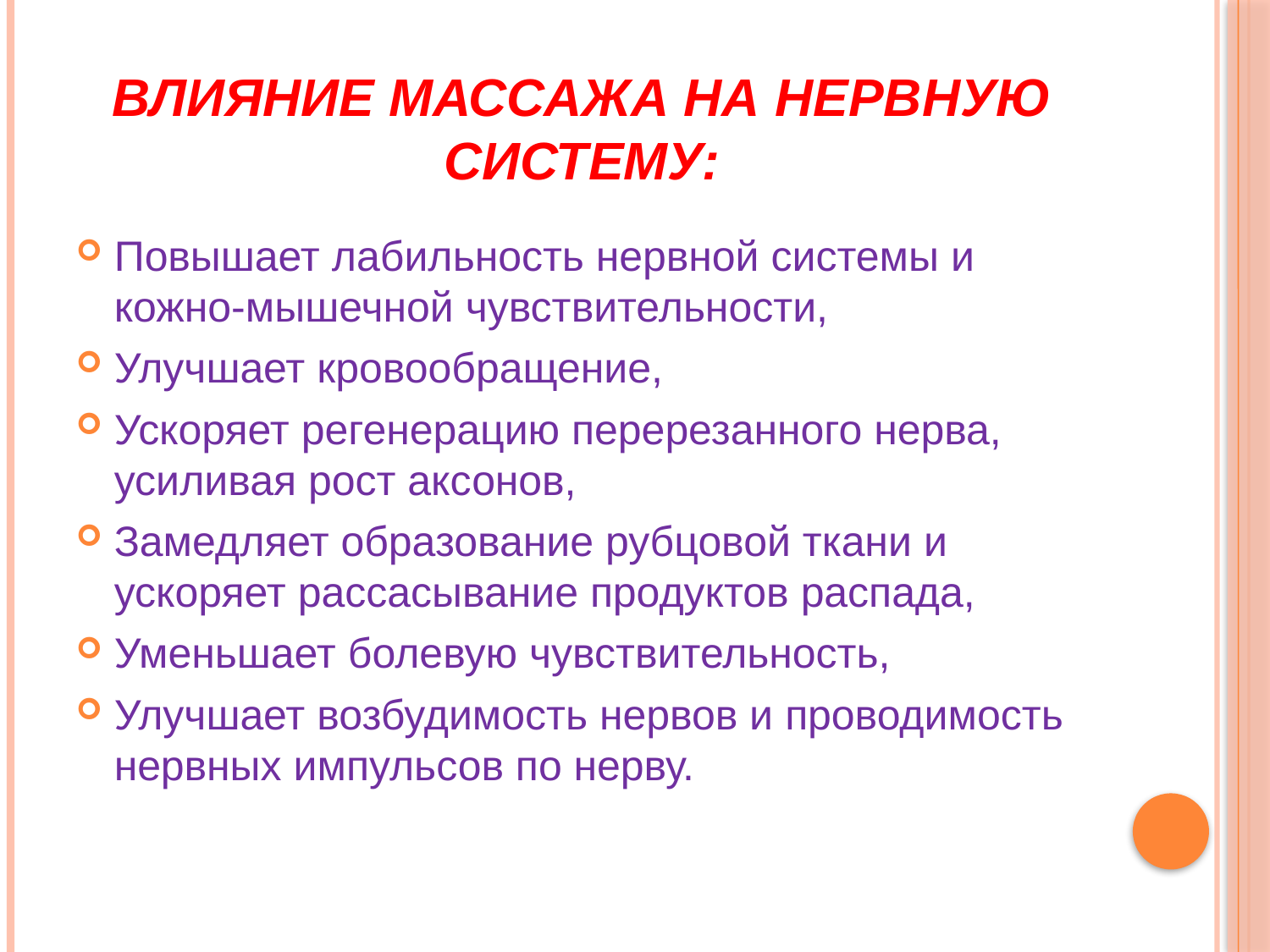

# Влияние массажа на нервную систему:
Повышает лабильность нервной системы и кожно-мышечной чувствительности,
Улучшает кровообращение,
Ускоряет регенерацию перерезанного нерва, усиливая рост аксонов,
Замедляет образование рубцовой ткани и ускоряет рассасывание продуктов распада,
Уменьшает болевую чувствительность,
Улучшает возбудимость нервов и проводимость нервных импульсов по нерву.